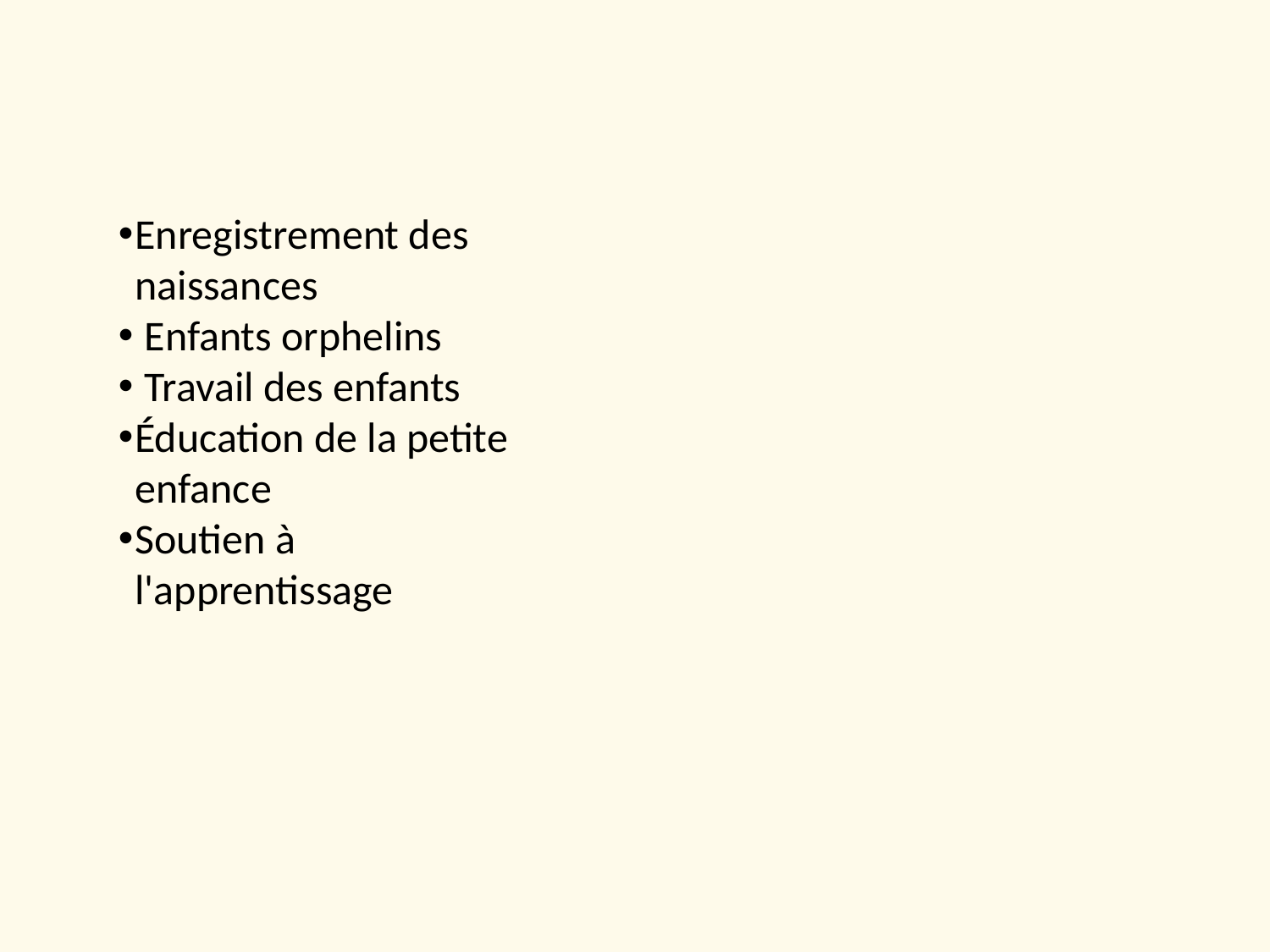

Enregistrement des naissances
 Enfants orphelins
 Travail des enfants
Éducation de la petite enfance
Soutien à l'apprentissage